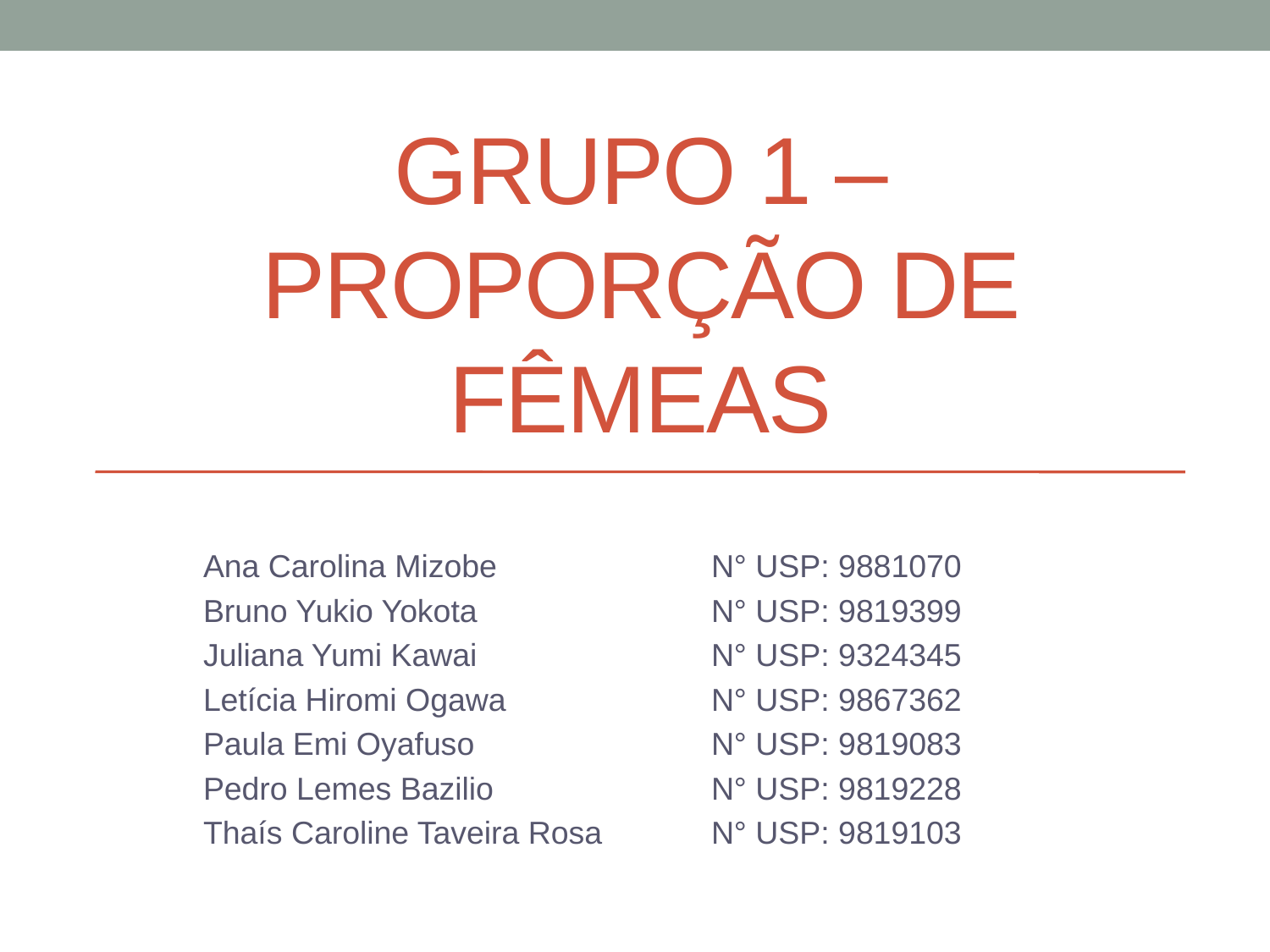

# Grupo 1 – Proporção de Fêmeas
Ana Carolina Mizobe		N° USP: 9881070
Bruno Yukio Yokota		N° USP: 9819399
Juliana Yumi Kawai		N° USP: 9324345
Letícia Hiromi Ogawa		N° USP: 9867362
Paula Emi Oyafuso		N° USP: 9819083
Pedro Lemes Bazilio		N° USP: 9819228
Thaís Caroline Taveira Rosa	N° USP: 9819103